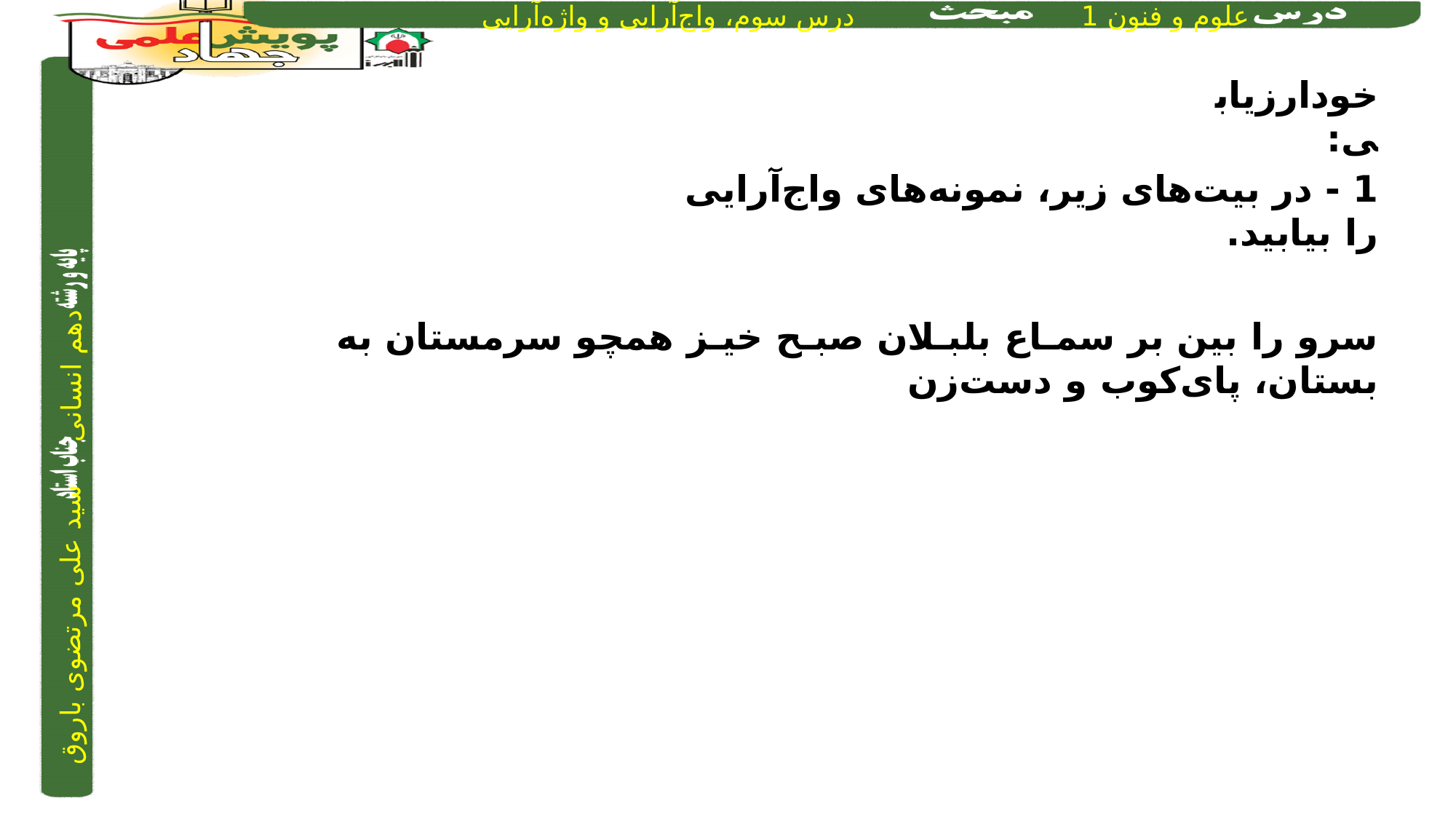

خودارزیابی:
1 - در بیت‌های زیر، نمونه‌های واج‌آرایی را بیابید.
سرو را بین بر سمـاع بلبـلان صبـح خیـز	 همچو سرمستان به بستان، پای‌کوب و دست‌زن